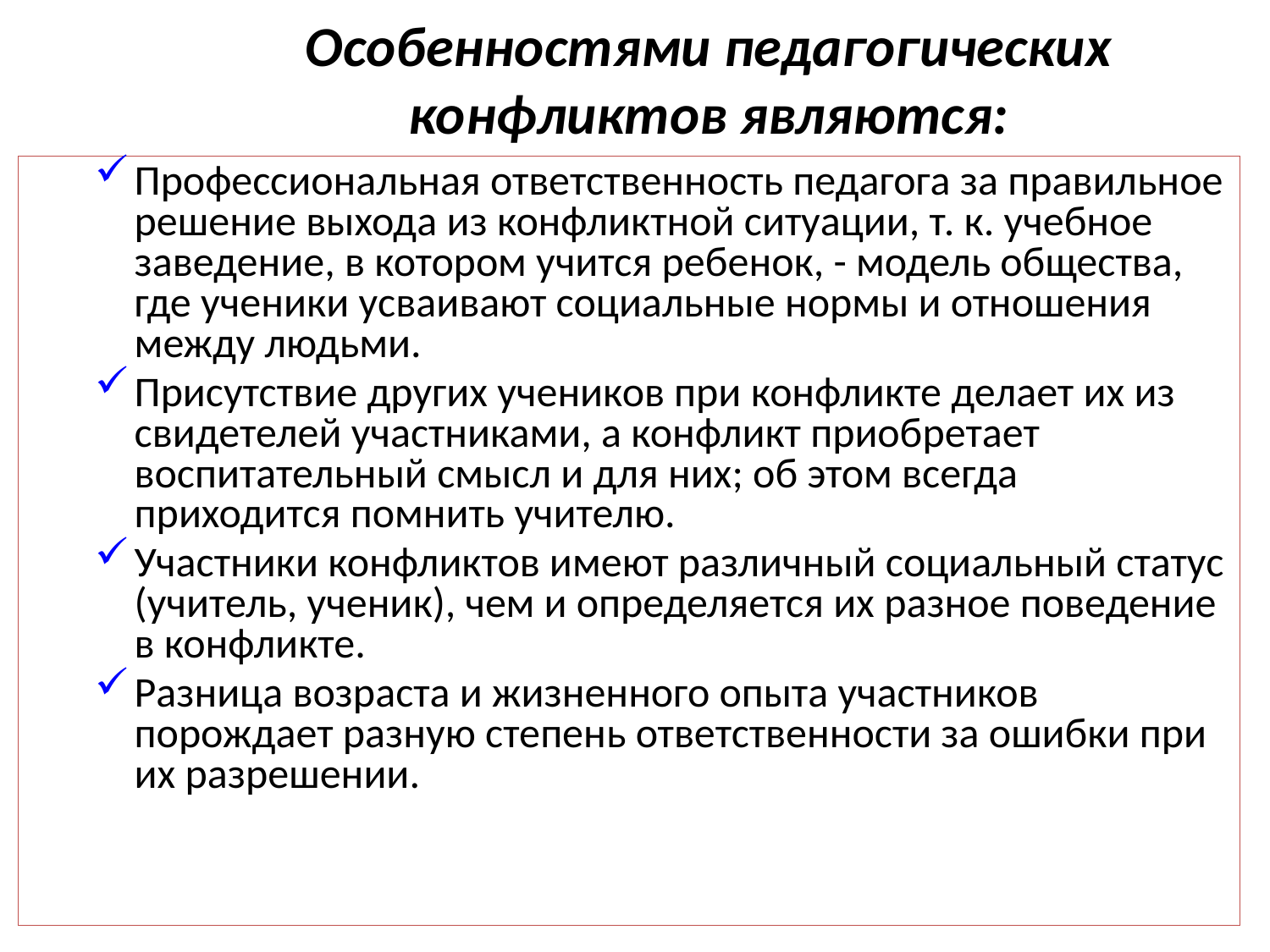

Особенностями педагогических конфликтов являются:
Профессиональная ответственность педагога за правильное решение выхода из конфликтной ситуации, т. к. учебное заведение, в котором учится ребенок, - модель общества, где ученики усваивают социальные нормы и отношения между людьми.
Присутствие других учеников при конфликте делает их из свидетелей участниками, а конфликт приобретает воспитательный смысл и для них; об этом всегда приходится помнить учителю.
Участники конфликтов имеют различный социальный статус (учитель, ученик), чем и определяется их разное поведение в конфликте.
Разница возраста и жизненного опыта участников порождает разную степень ответственности за ошибки при их разрешении.